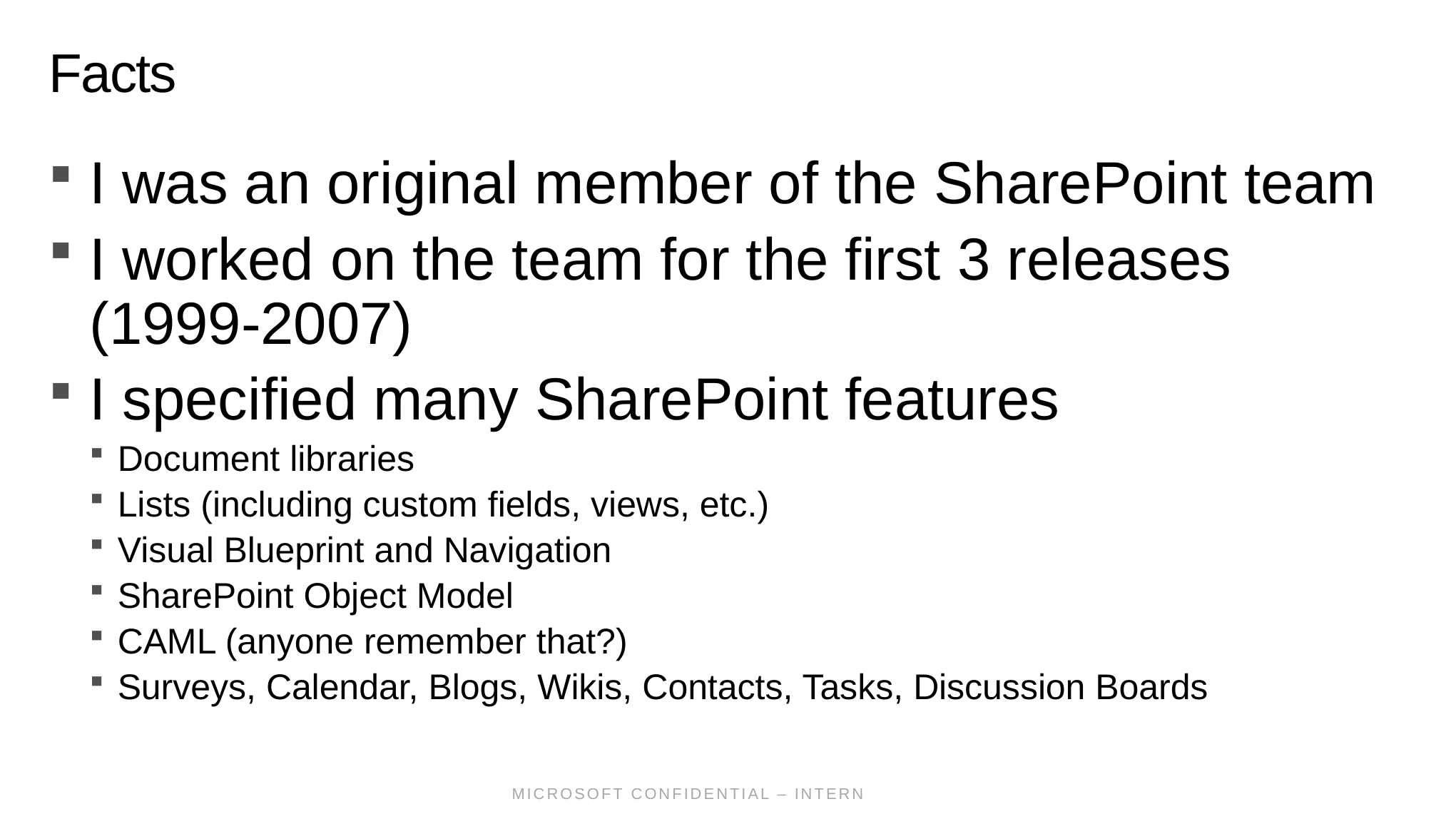

# Facts
I was an original member of the SharePoint team
I worked on the team for the first 3 releases (1999-2007)
I specified many SharePoint features
Document libraries
Lists (including custom fields, views, etc.)
Visual Blueprint and Navigation
SharePoint Object Model
CAML (anyone remember that?)
Surveys, Calendar, Blogs, Wikis, Contacts, Tasks, Discussion Boards